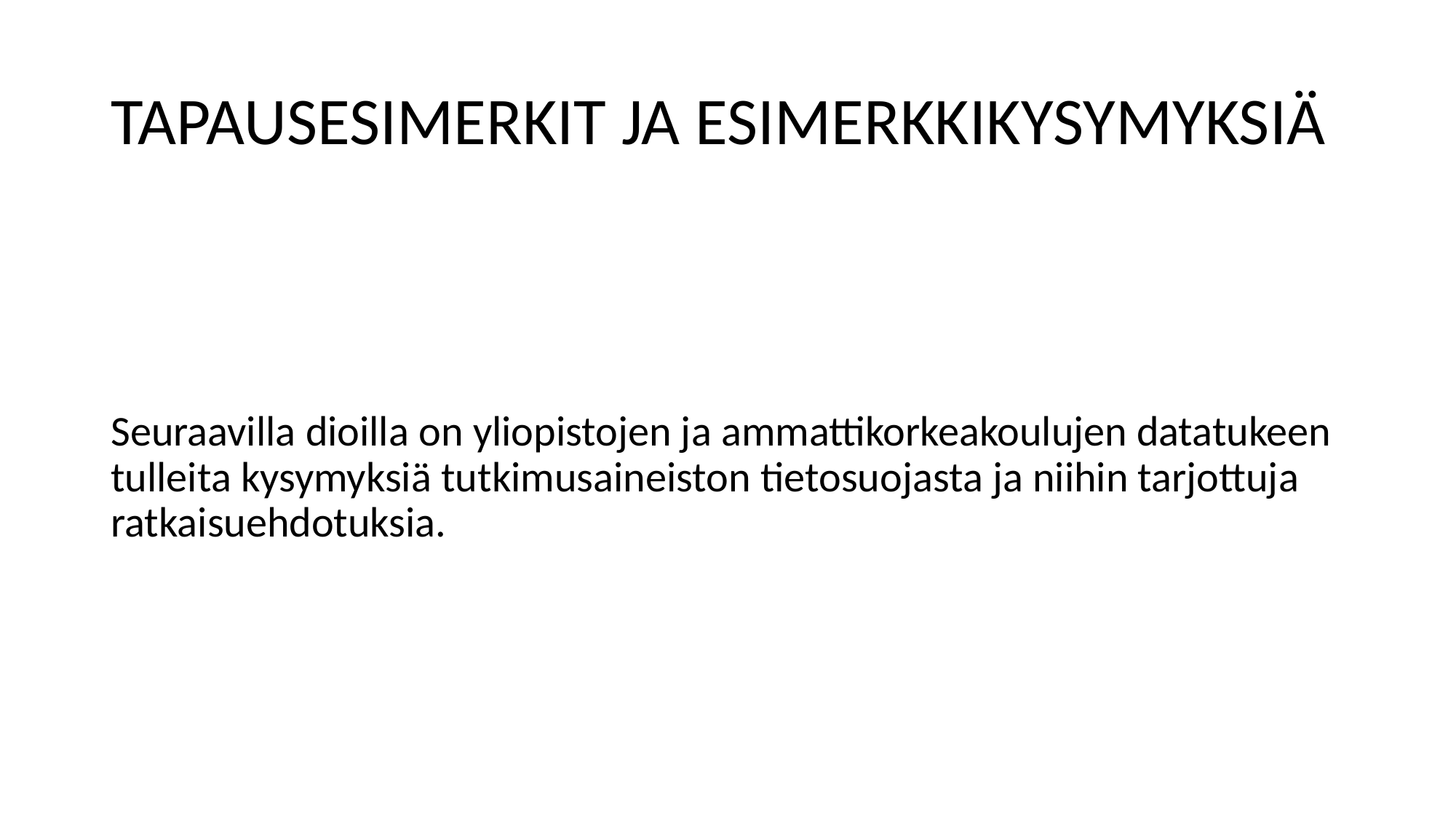

# TAPAUSESIMERKIT JA ESIMERKKIKYSYMYKSIÄ
Seuraavilla dioilla on yliopistojen ja ammattikorkeakoulujen datatukeen tulleita kysymyksiä tutkimusaineiston tietosuojasta ja niihin tarjottuja ratkaisuehdotuksia.